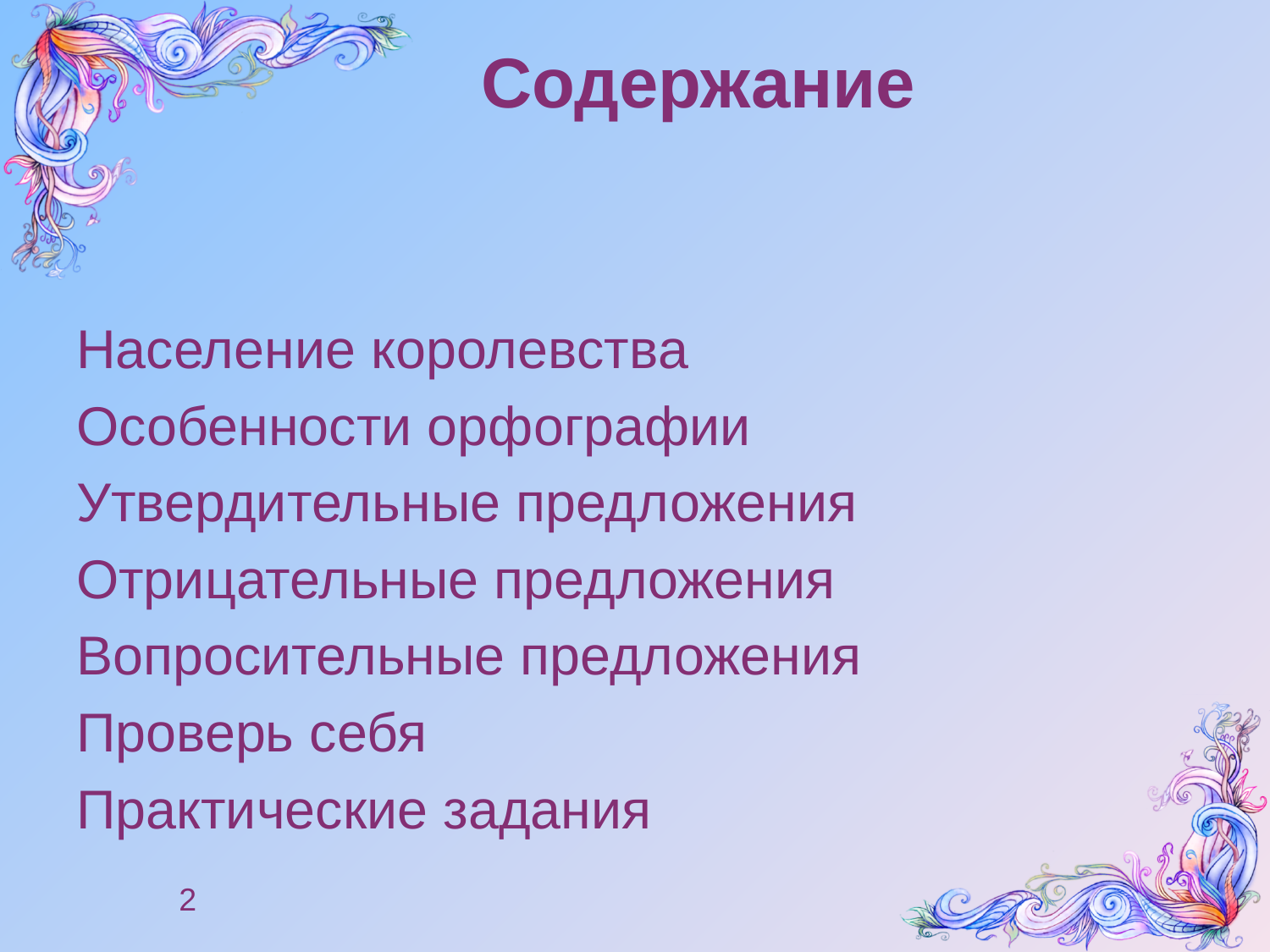

# Содержание
Население королевства
Особенности орфографии
Утвердительные предложения
Отрицательные предложения
Вопросительные предложения
Проверь себя
Практические задания
2